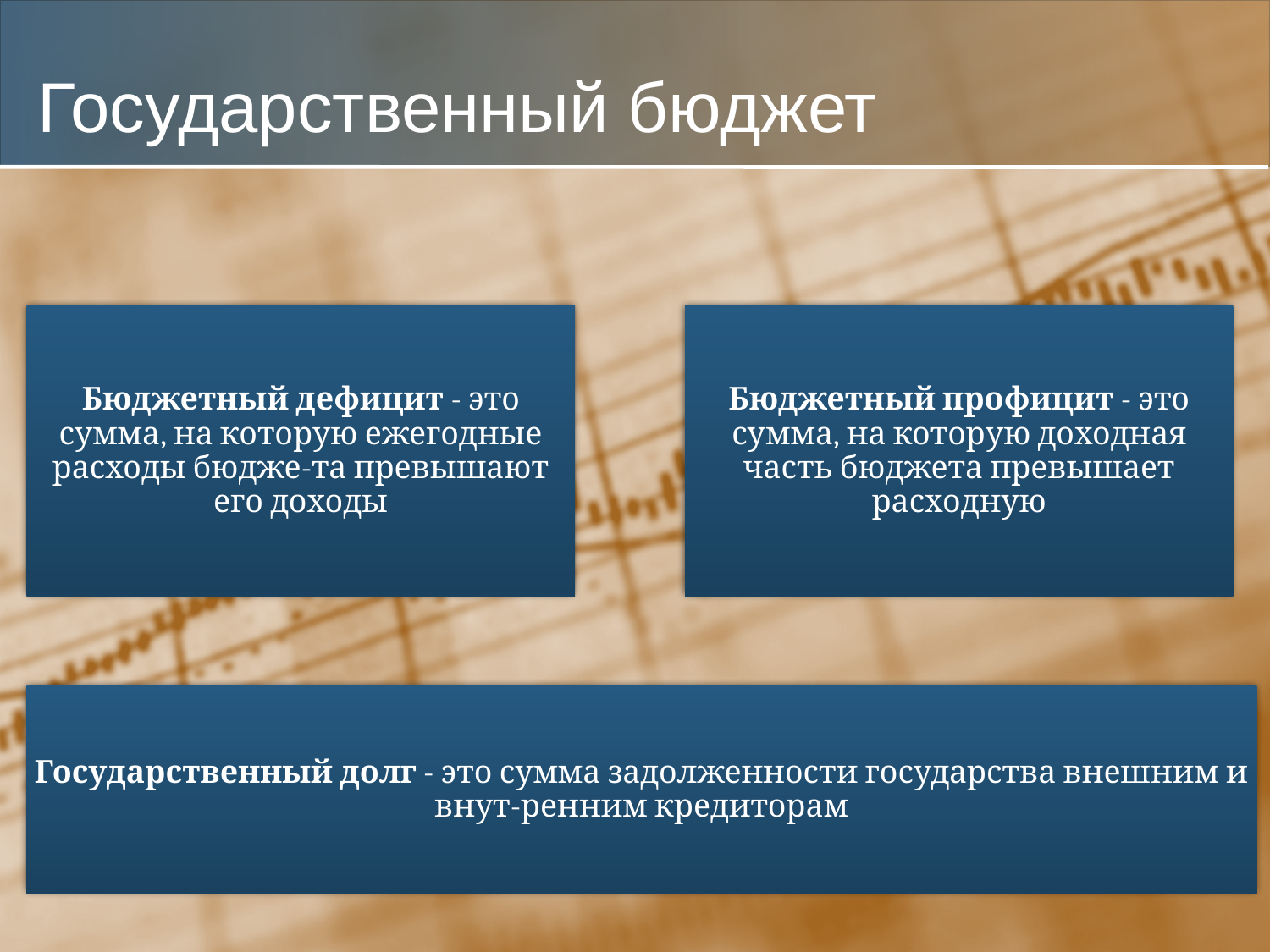

# Государственный бюджет

Бюджетный дефицит - это сумма, на которую ежегодные расходы бюдже-та превышают его доходы

Бюджетный профицит - это сумма, на которую доходная часть бюджета превышает расходную

Государственный долг - это сумма задолженности государства внешним и внут-ренним кредиторам